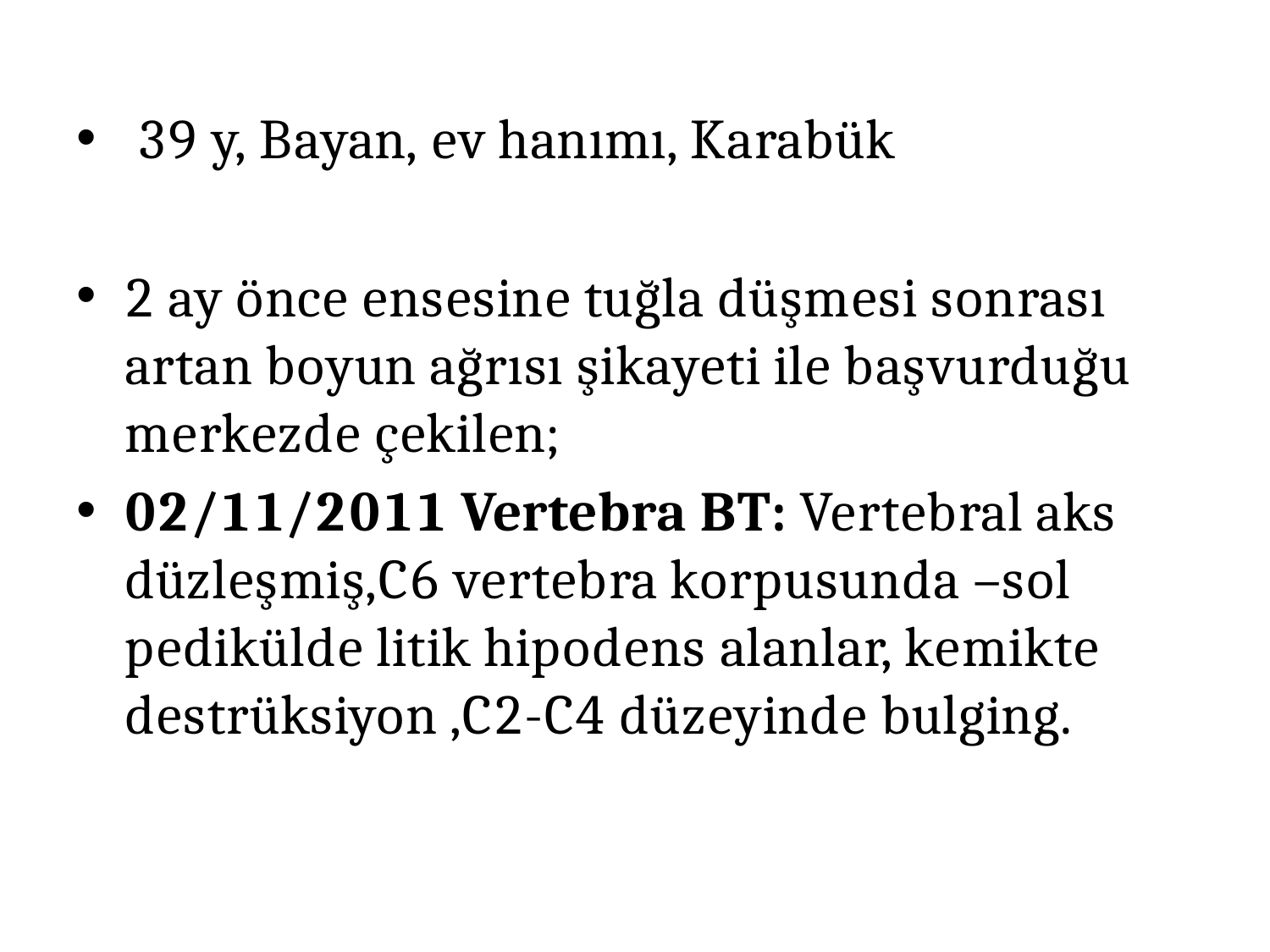

39 y, Bayan, ev hanımı, Karabük

2 ay önce ensesine tuğla düşmesi sonrası artan boyun ağrısı şikayeti ile başvurduğu merkezde çekilen;
02/11/2011 Vertebra BT: Vertebral aks düzleşmiş,C6 vertebra korpusunda –sol pedikülde litik hipodens alanlar, kemikte destrüksiyon ,C2-C4 düzeyinde bulging.